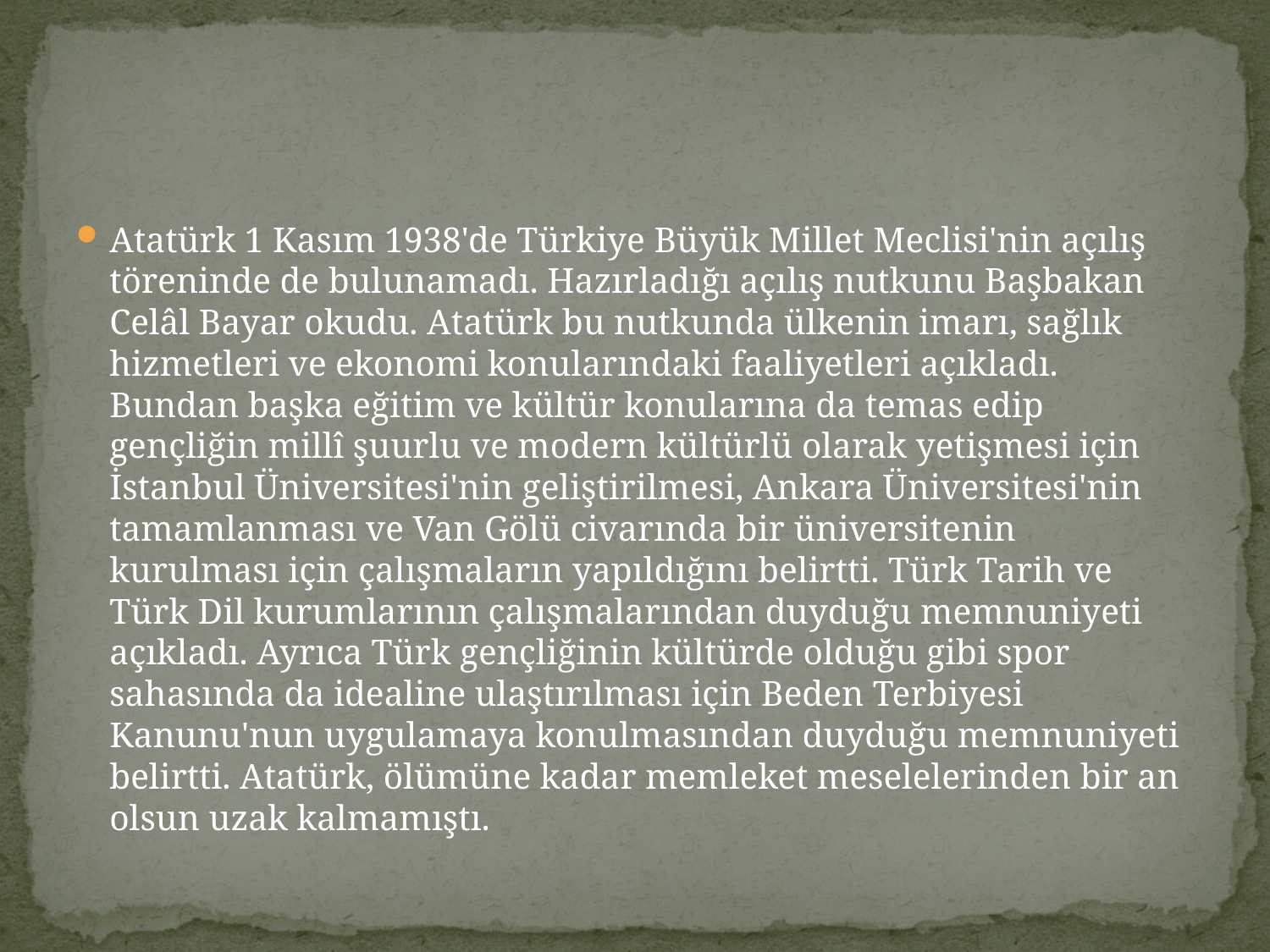

#
Atatürk 1 Kasım 1938'de Türkiye Büyük Millet Meclisi'nin açılış töreninde de bulunamadı. Hazırladığı açılış nutkunu Başbakan Celâl Bayar okudu. Atatürk bu nutkunda ülkenin imarı, sağlık hizmetleri ve ekonomi konularındaki faaliyetleri açıkladı. Bundan başka eğitim ve kültür konularına da temas edip gençliğin millî şuurlu ve modern kültürlü olarak yetişmesi için İstanbul Üniversitesi'nin geliştirilmesi, Ankara Üniversitesi'nin tamamlanması ve Van Gölü civarında bir üniversitenin kurulması için çalışmaların yapıldığını belirtti. Türk Tarih ve Türk Dil kurumlarının çalışmalarından duyduğu memnuniyeti açıkladı. Ayrıca Türk gençliğinin kültürde olduğu gibi spor sahasında da idealine ulaştırılması için Beden Terbiyesi Kanunu'nun uygulamaya konulmasından duyduğu memnuniyeti belirtti. Atatürk, ölümüne kadar memleket meselelerinden bir an olsun uzak kalmamıştı.